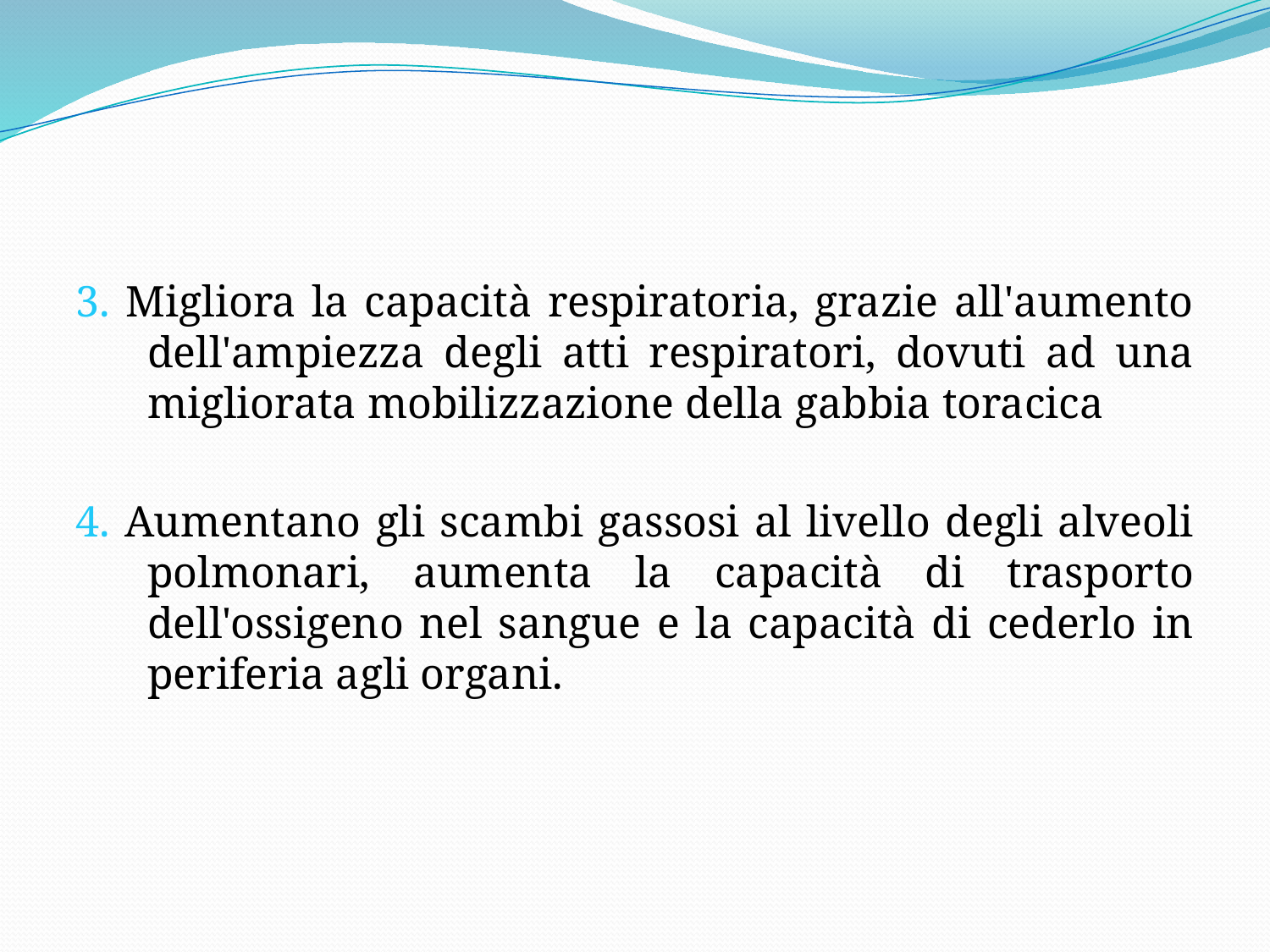

3. Migliora la capacità respiratoria, grazie all'aumento dell'ampiezza degli atti respiratori, dovuti ad una migliorata mobilizzazione della gabbia toracica

4. Aumentano gli scambi gassosi al livello degli alveoli polmonari, aumenta la capacità di trasporto dell'ossigeno nel sangue e la capacità di cederlo in periferia agli organi.